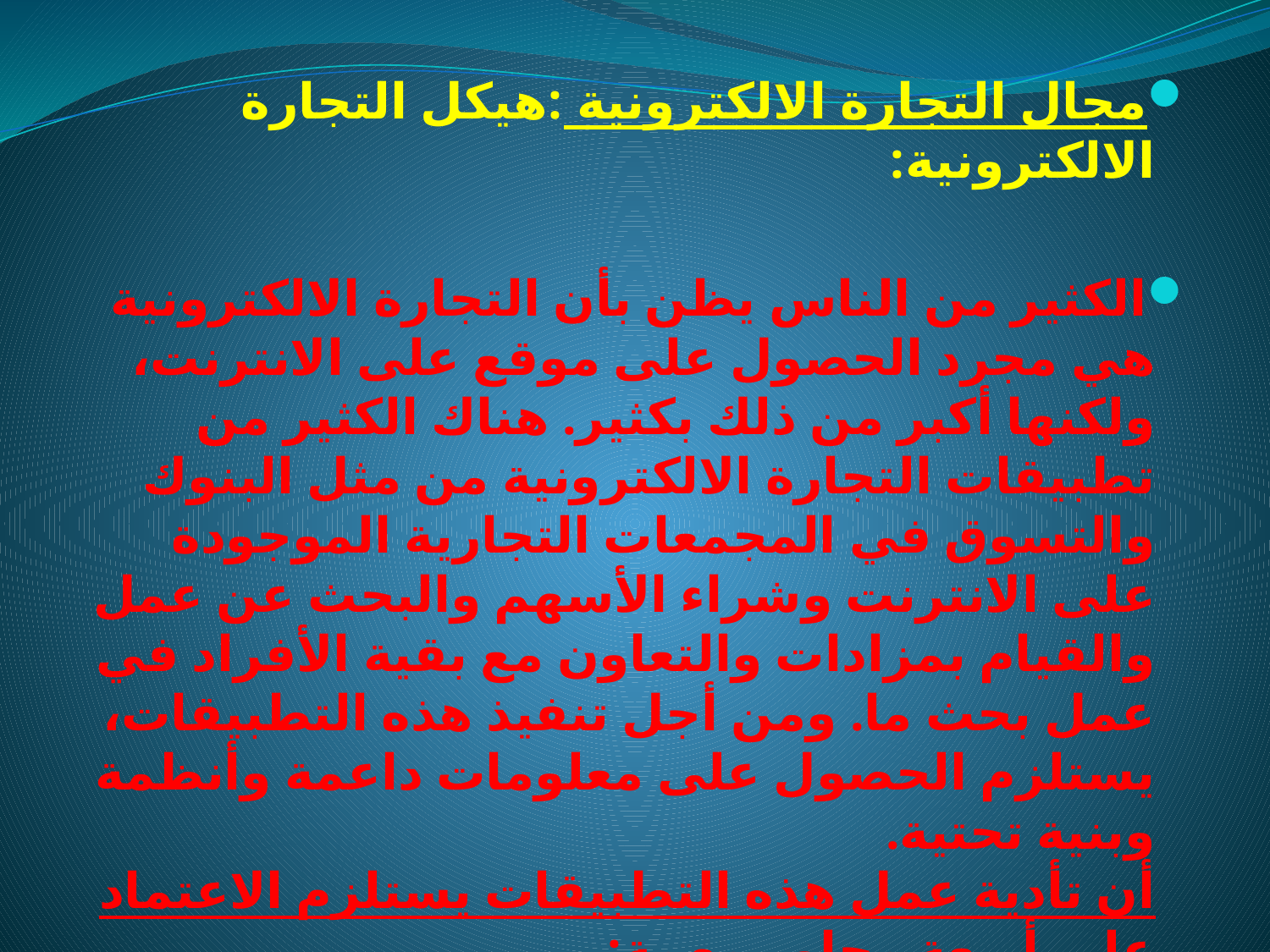

مجال التجارة الالكترونية :هيكل التجارة الالكترونية:

الكثير من الناس يظن بأن التجارة الالكترونية هي مجرد الحصول على موقع على الانترنت، ولكنها أكبر من ذلك بكثير. هناك الكثير من تطبيقات التجارة الالكترونية من مثل البنوك والتسوق في المجمعات التجارية الموجودة على الانترنت وشراء الأسهم والبحث عن عمل والقيام بمزادات والتعاون مع بقية الأفراد في عمل بحث ما. ومن أجل تنفيذ هذه التطبيقات، يستلزم الحصول على معلومات داعمة وأنظمة وبنية تحتية.
أن تأدية عمل هذه التطبيقات يستلزم الاعتماد على أربعة محاور مهمة:
1-  الناس.    2 - السياسة العامة.  3 - المعايير والبروتوكولات التقنية.4 - شركات أخرى.